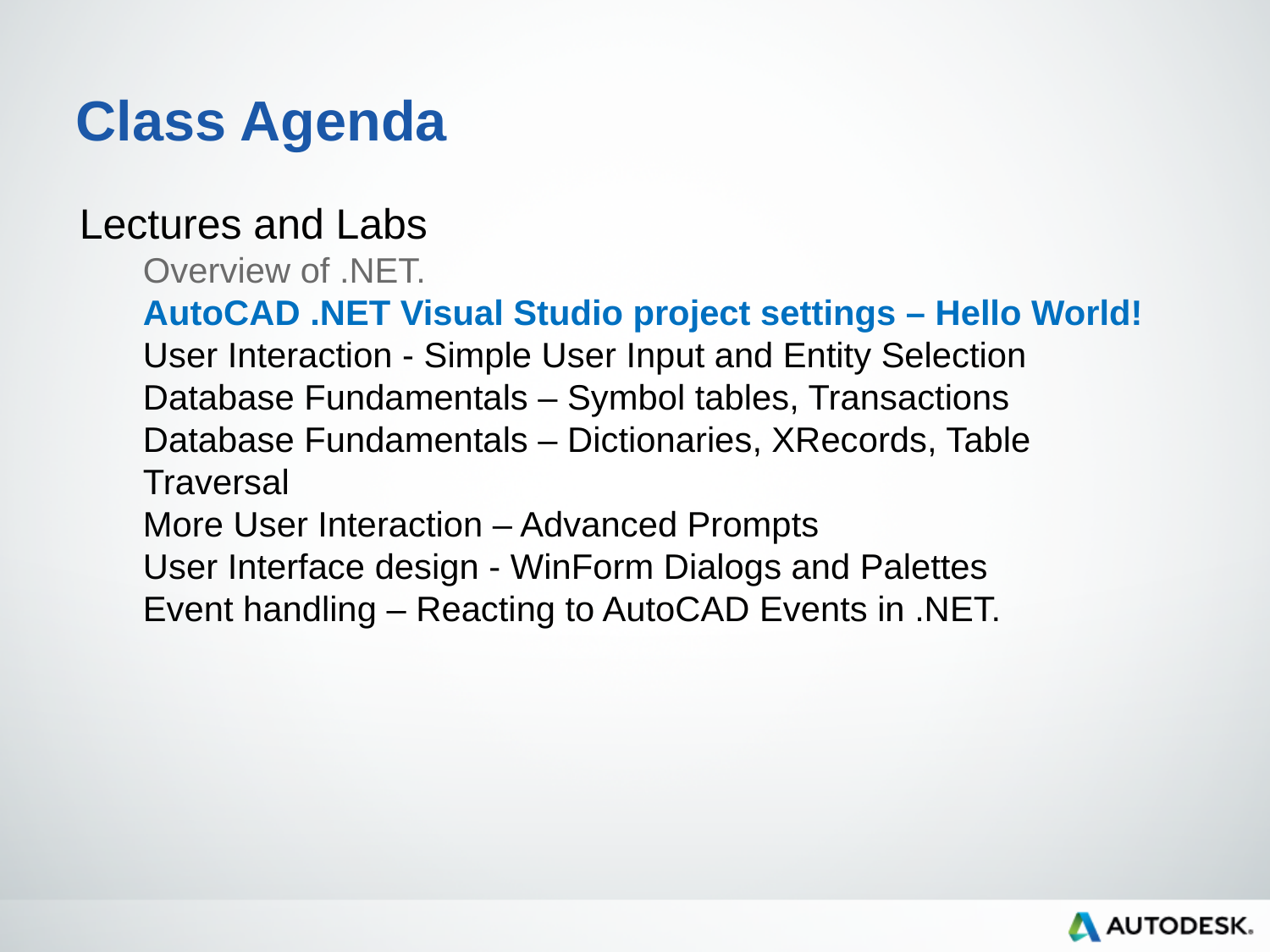

Class Agenda
Lectures and Labs
Overview of .NET.
AutoCAD .NET Visual Studio project settings – Hello World!
User Interaction - Simple User Input and Entity Selection
Database Fundamentals – Symbol tables, Transactions
Database Fundamentals – Dictionaries, XRecords, Table Traversal
More User Interaction – Advanced Prompts
User Interface design - WinForm Dialogs and Palettes
Event handling – Reacting to AutoCAD Events in .NET.